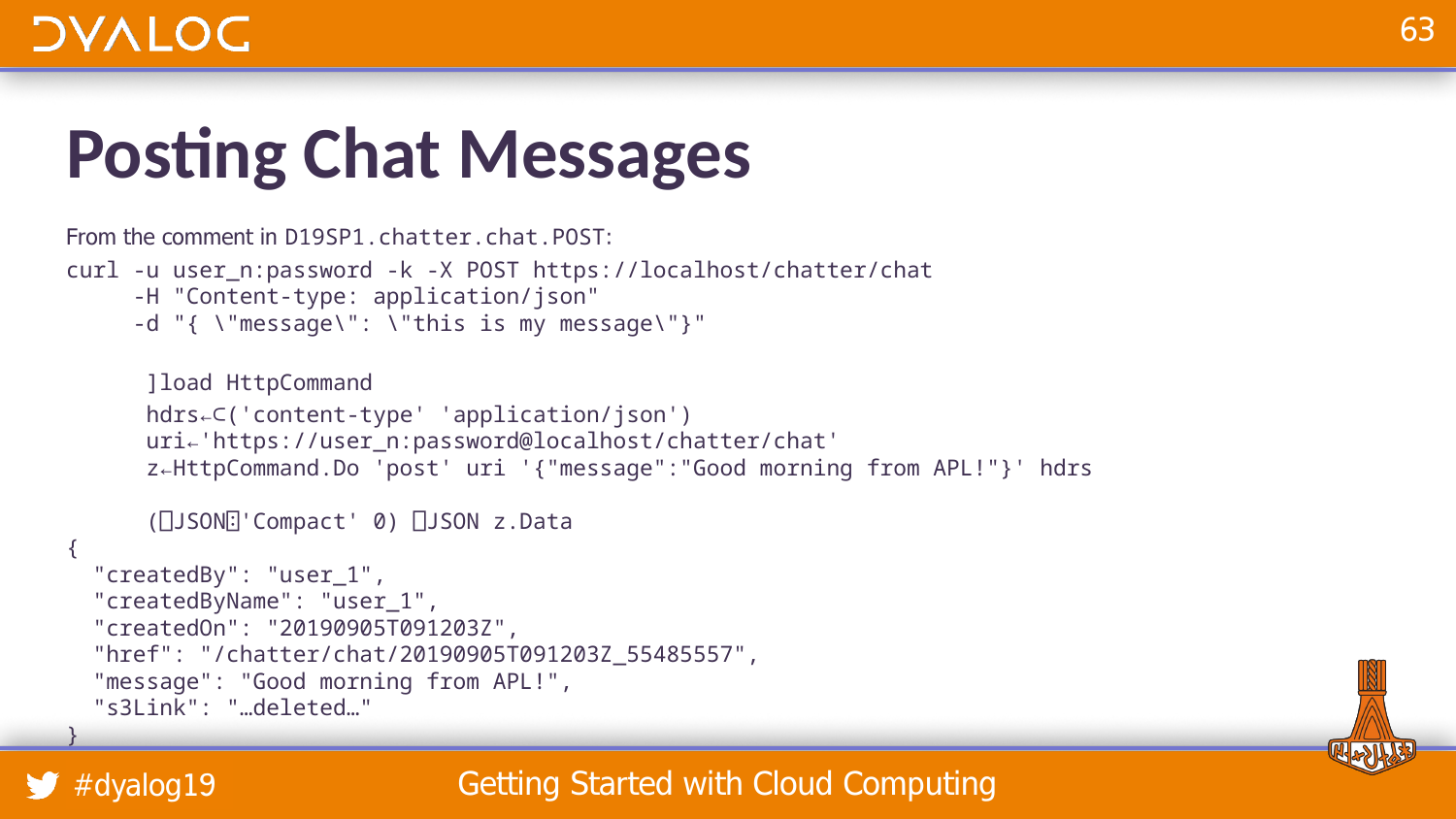

# Posting Chat Messages
From the comment in D19SP1.chatter.chat.POST:
curl -u user_n:password -k -X POST https://localhost/chatter/chat
     -H "Content-type: application/json"
     -d "{ \"message\": \"this is my message\"}"
      ]load HttpCommand
      hdrs←⊂('content-type' 'application/json')
      uri←'https://user_n:password@localhost/chatter/chat'
      z←HttpCommand.Do 'post' uri '{"message":"Good morning from APL!"}' hdrs
      (⎕JSON⍠'Compact' 0) ⎕JSON z.Data
{     
  "createdBy": "user_1",
  "createdByName": "user_1", 
  "createdOn": "20190905T091203Z",
  "href": "/chatter/chat/20190905T091203Z_55485557",
  "message": "Good morning from APL!",
  "s3Link": "…deleted…"
}